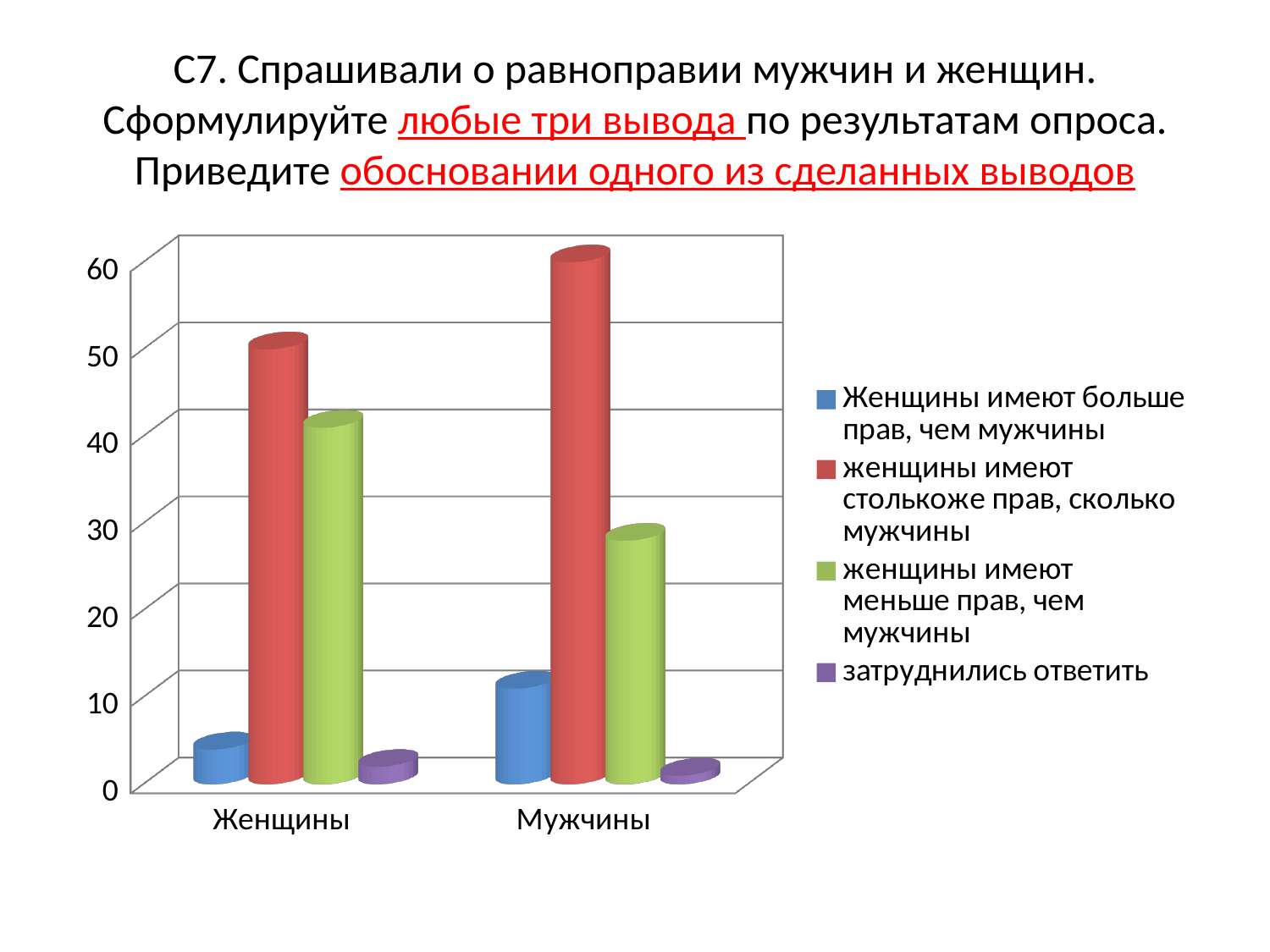

# С7. Спрашивали о равноправии мужчин и женщин. Сформулируйте любые три вывода по результатам опроса. Приведите обосновании одного из сделанных выводов

[unsupported chart]